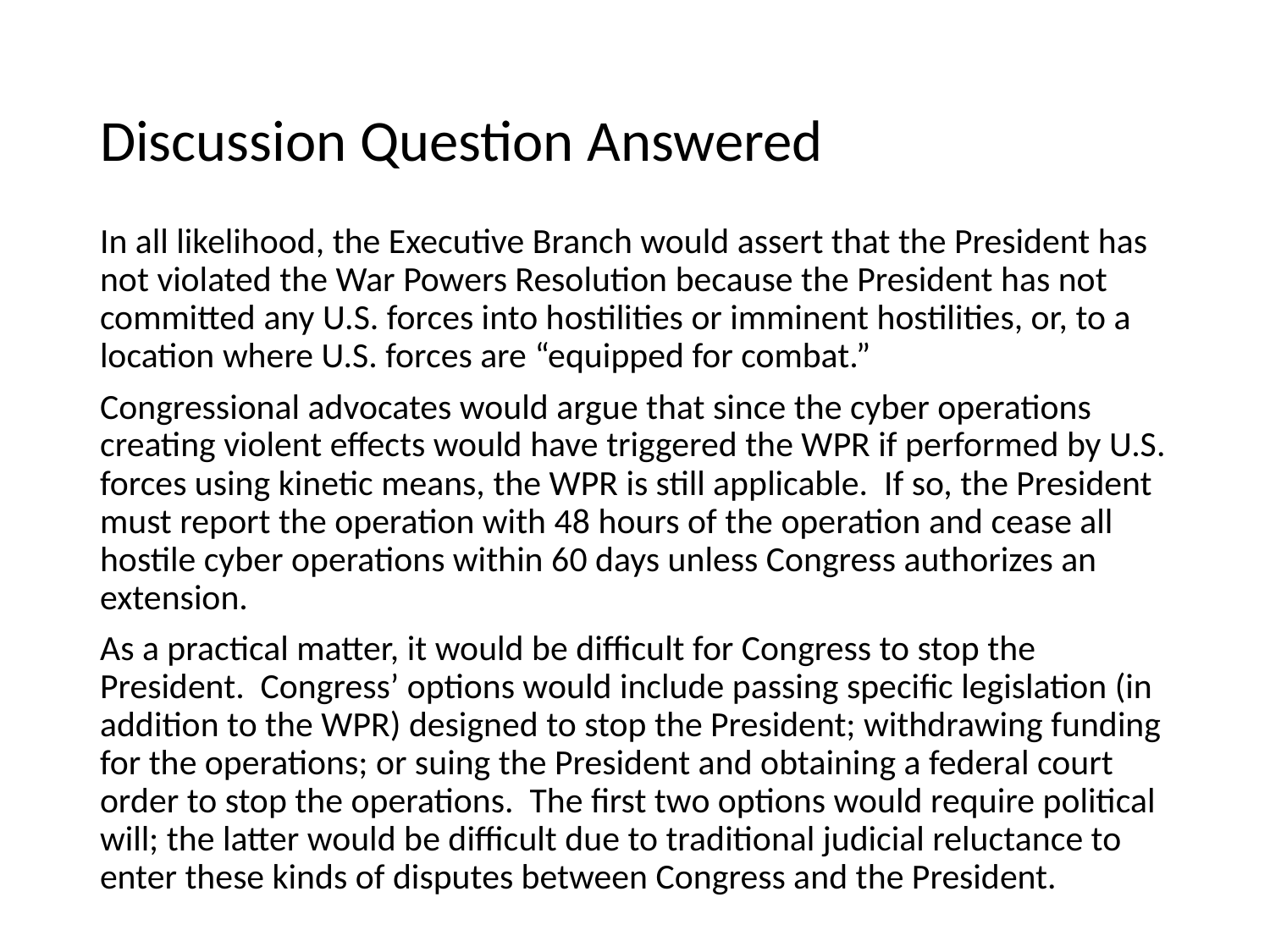

# Discussion Question Answered
In all likelihood, the Executive Branch would assert that the President has not violated the War Powers Resolution because the President has not committed any U.S. forces into hostilities or imminent hostilities, or, to a location where U.S. forces are “equipped for combat.”
Congressional advocates would argue that since the cyber operations creating violent effects would have triggered the WPR if performed by U.S. forces using kinetic means, the WPR is still applicable.  If so, the President must report the operation with 48 hours of the operation and cease all hostile cyber operations within 60 days unless Congress authorizes an extension.
As a practical matter, it would be difficult for Congress to stop the President.  Congress’ options would include passing specific legislation (in addition to the WPR) designed to stop the President; withdrawing funding for the operations; or suing the President and obtaining a federal court order to stop the operations.  The first two options would require political will; the latter would be difficult due to traditional judicial reluctance to enter these kinds of disputes between Congress and the President.